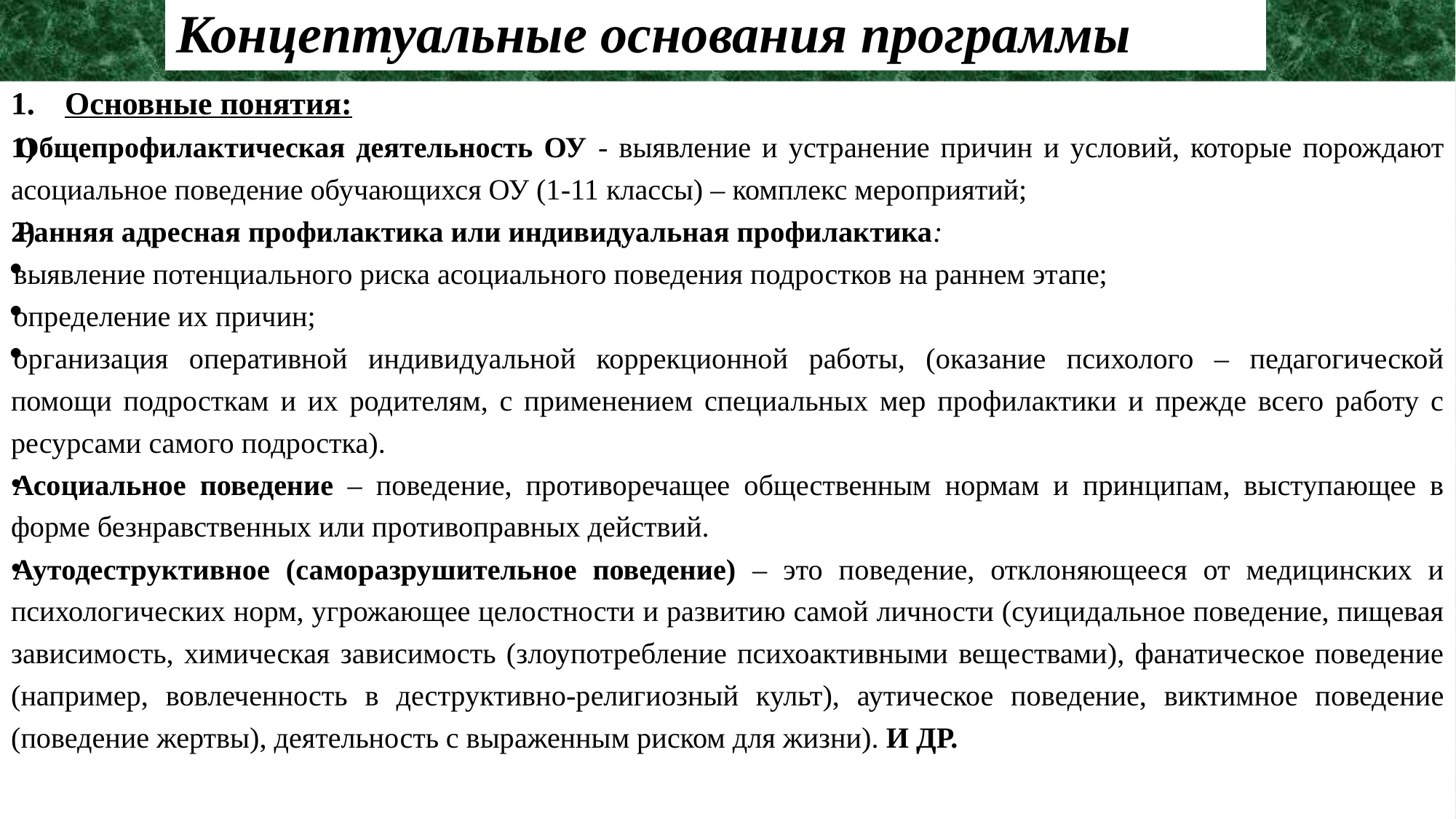

# Концептуальные основания программы
Основные понятия:
Общепрофилактическая деятельность ОУ - выявление и устранение причин и условий, которые порождают асоциальное поведение обучающихся ОУ (1-11 классы) – комплекс мероприятий;
Ранняя адресная профилактика или индивидуальная профилактика:
выявление потенциального риска асоциального поведения подростков на раннем этапе;
определение их причин;
организация оперативной индивидуальной коррекционной работы, (оказание психолого – педагогической помощи подросткам и их родителям, с применением специальных мер профилактики и прежде всего работу с ресурсами самого подростка).
Асоциальное поведение – поведение, противоречащее общественным нормам и принципам, выступающее в форме безнравственных или противоправных действий.
Аутодеструктивное (саморазрушительное поведение) – это поведение, отклоняющееся от медицинских и психологических норм, угрожающее целостности и развитию самой личности (суицидальное поведение, пищевая зависимость, химическая зависимость (злоупотребление психоактивными веществами), фанатическое поведение (например, вовлеченность в деструктивно-религиозный культ), аутическое поведение, виктимное поведение (поведение жертвы), деятельность с выраженным риском для жизни). И ДР.